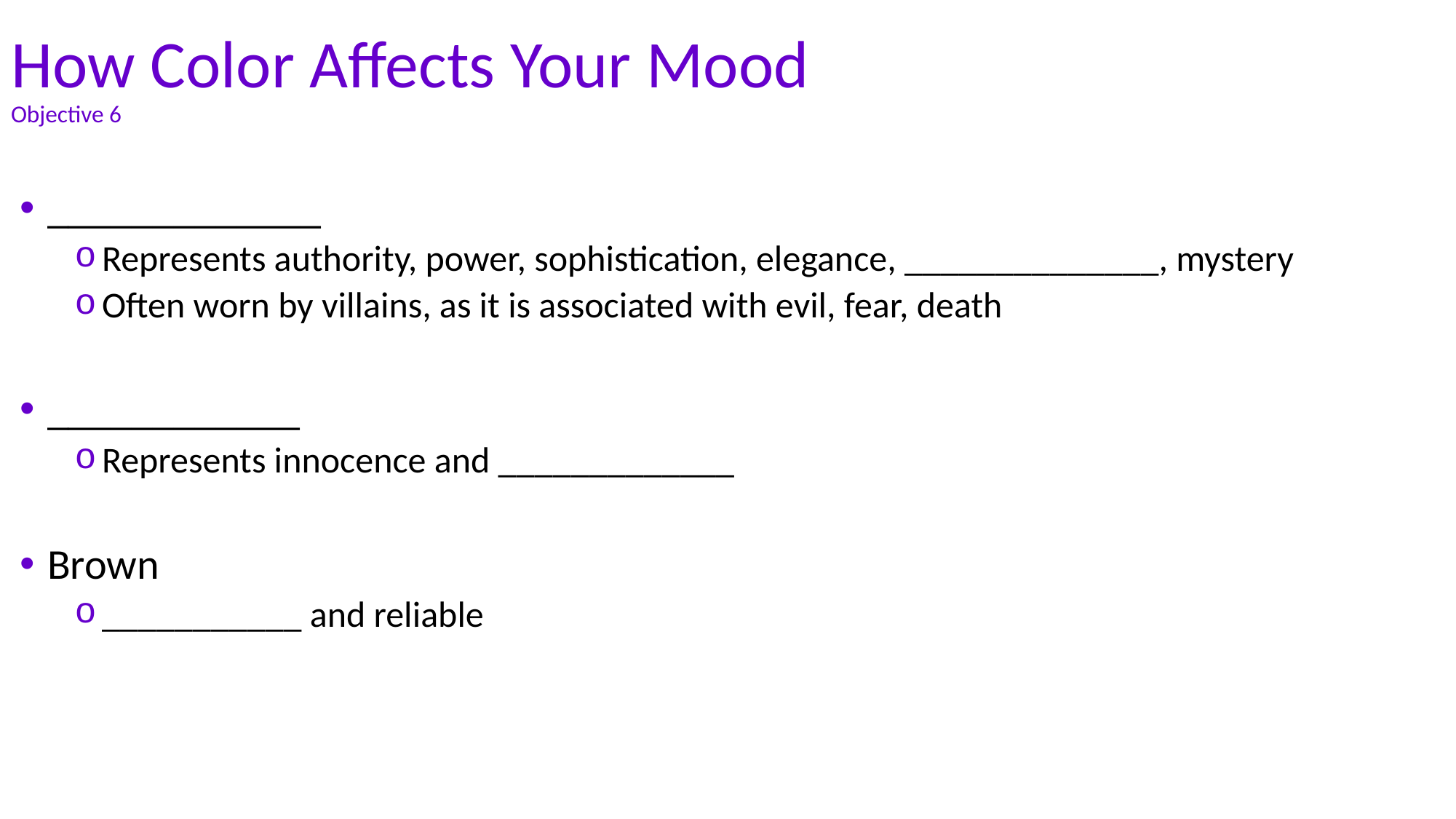

# How Color Affects Your Mood Objective 6
_____________
Represents authority, power, sophistication, elegance, ______________, mystery
Often worn by villains, as it is associated with evil, fear, death

____________
Represents innocence and _____________

Brown
___________ and reliable